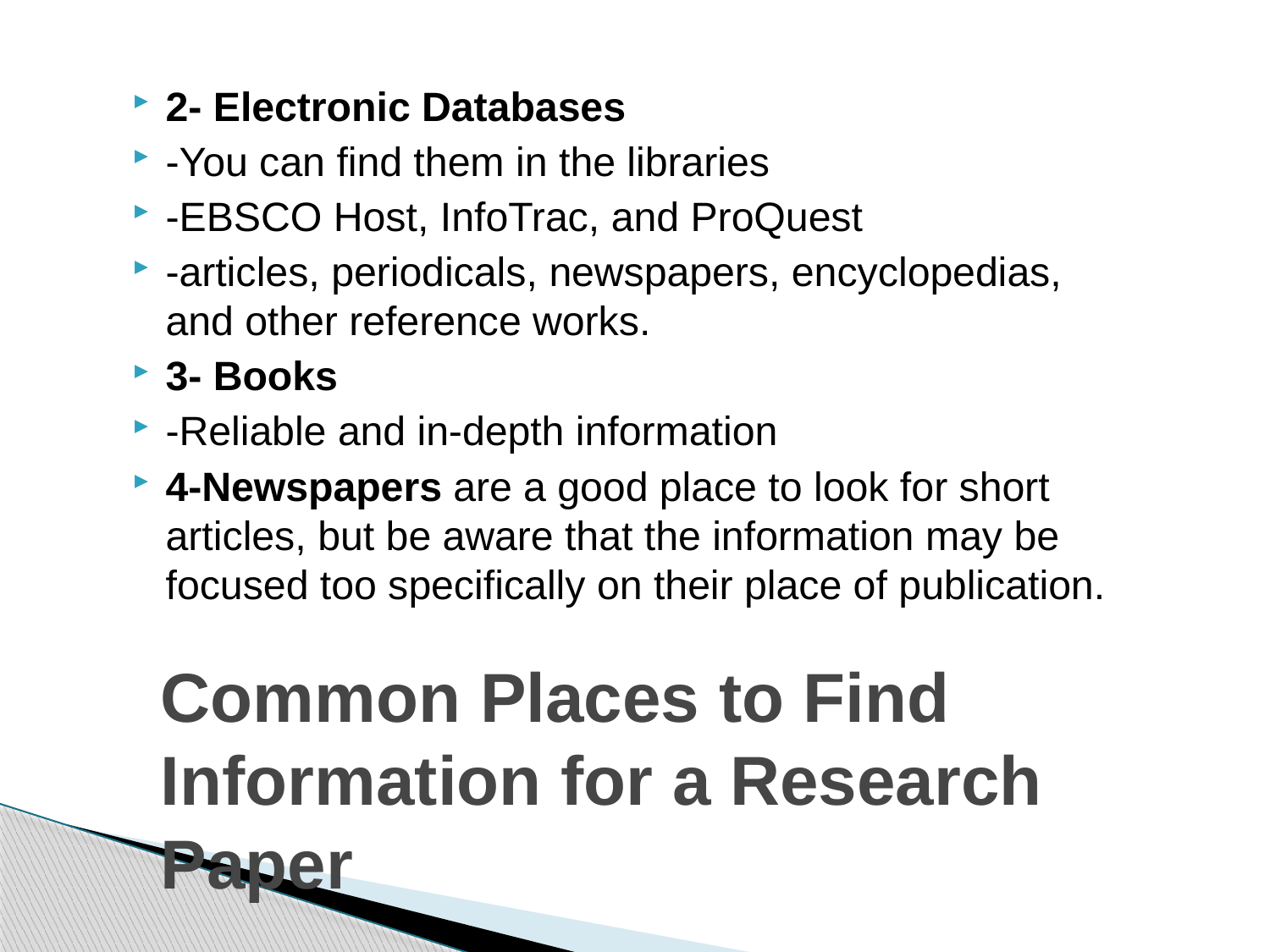

2- Electronic Databases
-You can find them in the libraries
-EBSCO Host, InfoTrac, and ProQuest
-articles, periodicals, newspapers, encyclopedias, and other reference works.
3- Books
-Reliable and in-depth information
4-Newspapers are a good place to look for short articles, but be aware that the information may be focused too specifically on their place of publication.

# Common Places to Find Information for a Research Paper